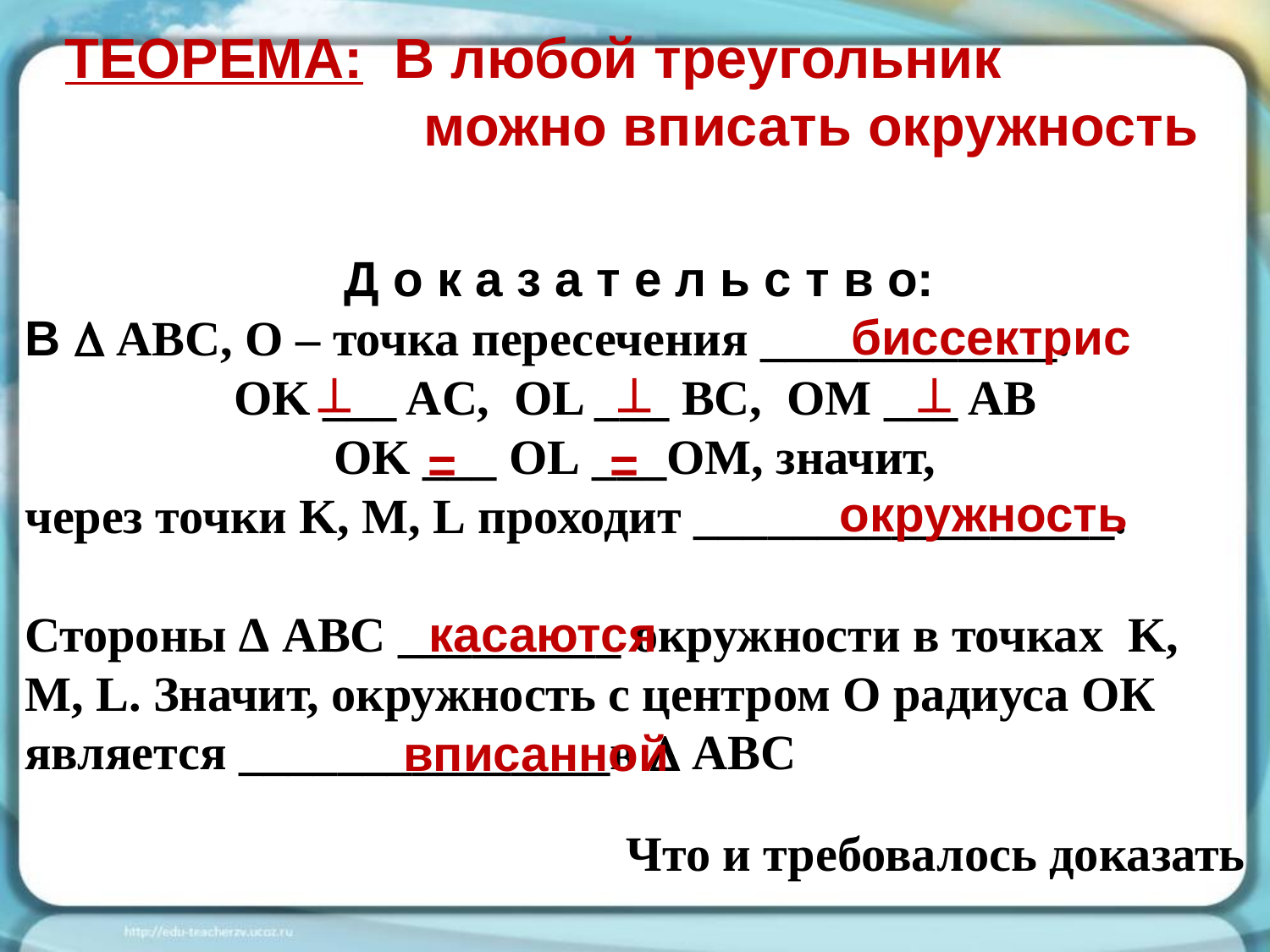

ТЕОРЕМА:  В любой треугольник
                       можно вписать окружность
# Д о к а з а т е л ь с т в о:
В Δ ABC, О – точка пересечения ____________.
OK ___ AС,  OL ___ BC,  OM ___ AB
OK ___ OL ___OM, значит,
через точки K, M, L проходит _________________.

Стороны ∆ ABC _________ окружности в точках  K, M, L. Значит, окружность с центром О радиуса ОК является _______________в Δ АВС

Что и требовалось доказать
биссектрис
⊥
⊥
⊥
=
=
окружность
касаются
вписанной